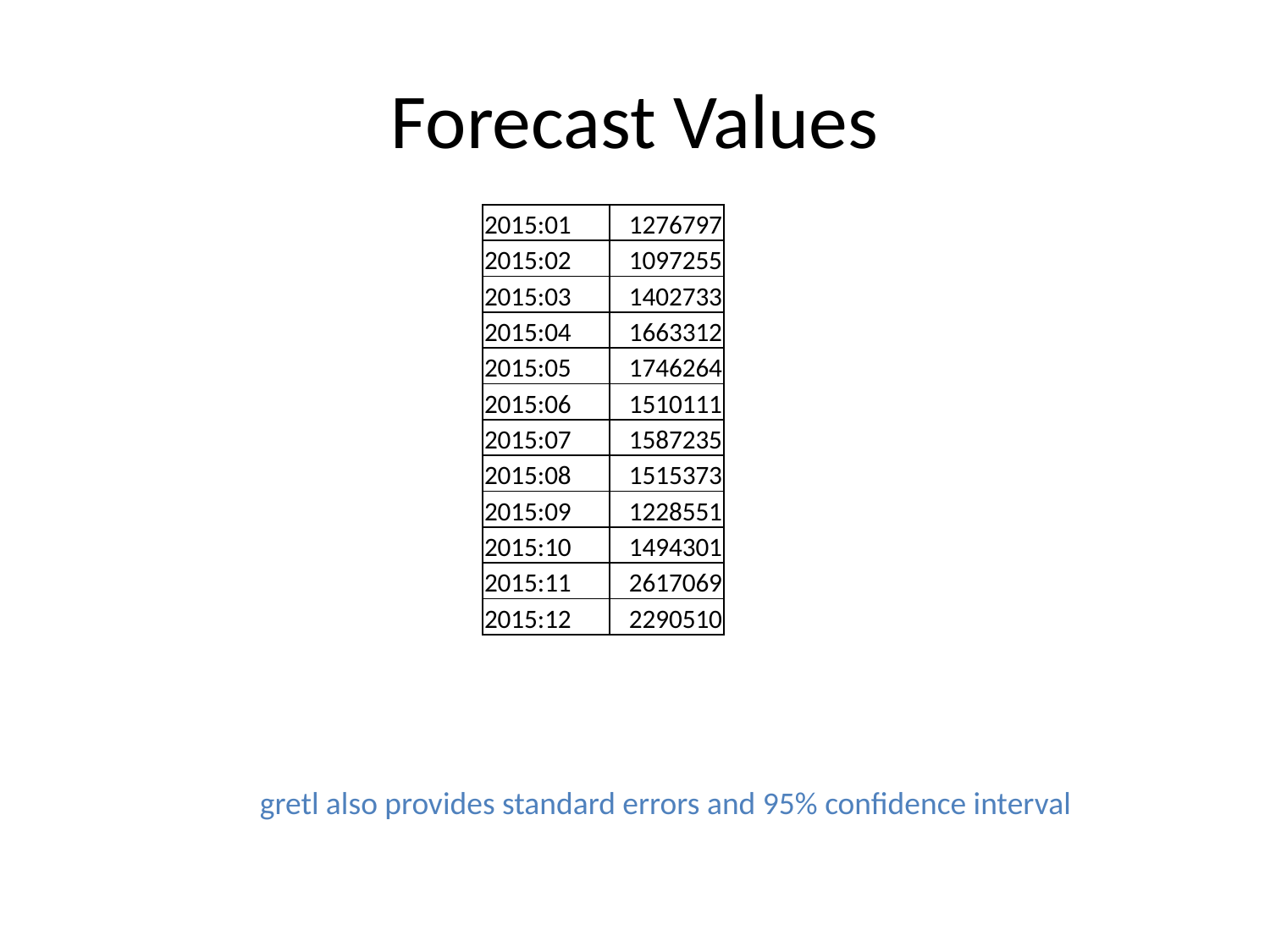

# Forecast Values
| 2015:01 | 1276797 |
| --- | --- |
| 2015:02 | 1097255 |
| 2015:03 | 1402733 |
| 2015:04 | 1663312 |
| 2015:05 | 1746264 |
| 2015:06 | 1510111 |
| 2015:07 | 1587235 |
| 2015:08 | 1515373 |
| 2015:09 | 1228551 |
| 2015:10 | 1494301 |
| 2015:11 | 2617069 |
| 2015:12 | 2290510 |
gretl also provides standard errors and 95% confidence interval